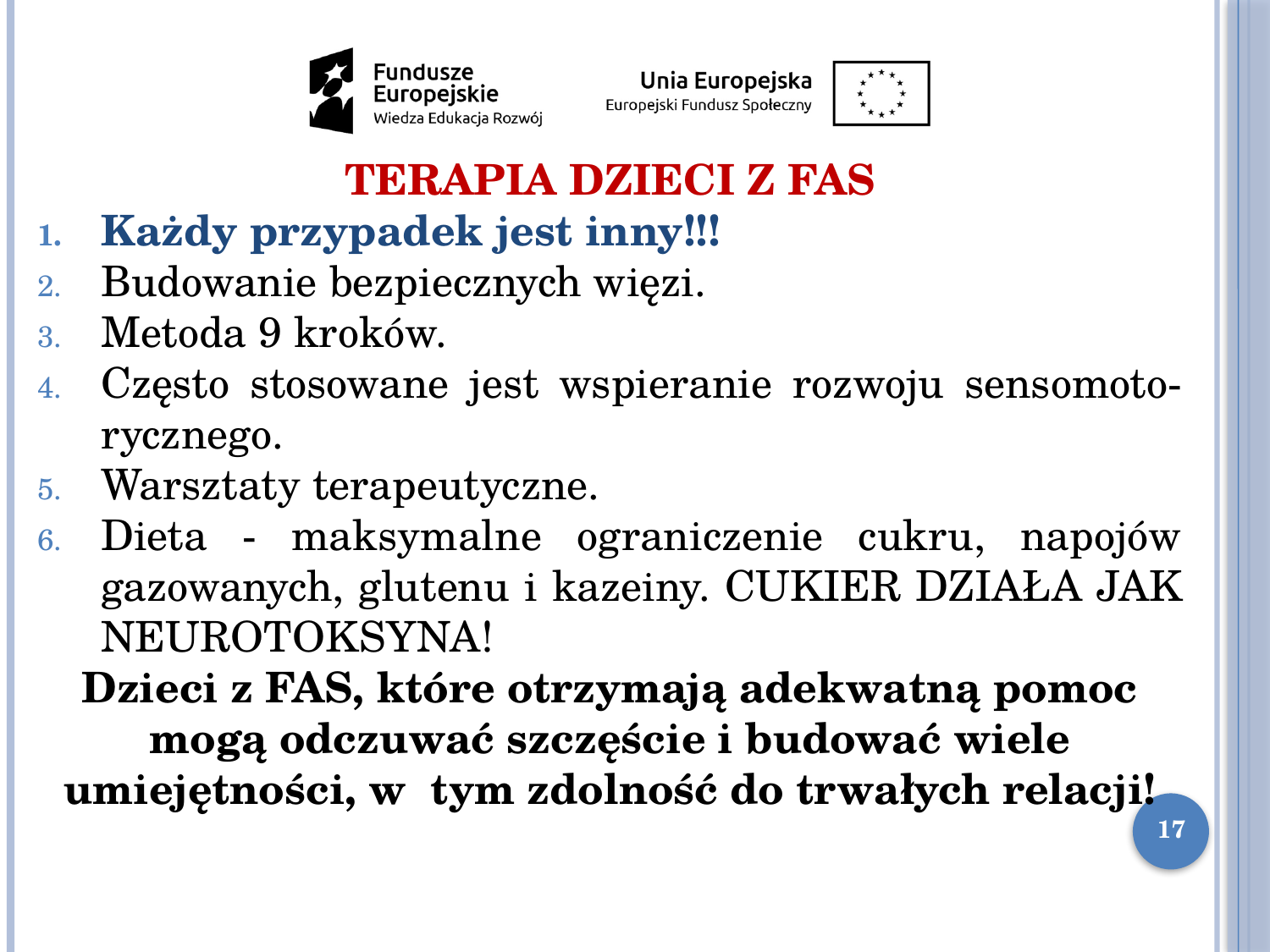

TERAPIA DZIECI Z FAS
Każdy przypadek jest inny!!!
Budowanie bezpiecznych więzi.
Metoda 9 kroków.
Często stosowane jest wspieranie rozwoju sensomoto-rycznego.
Warsztaty terapeutyczne.
Dieta - maksymalne ograniczenie cukru, napojów gazowanych, glutenu i kazeiny. CUKIER DZIAŁA JAK NEUROTOKSYNA!
Dzieci z FAS, które otrzymają adekwatną pomoc mogą odczuwać szczęście i budować wiele umiejętności, w  tym zdolność do trwałych relacji!
17